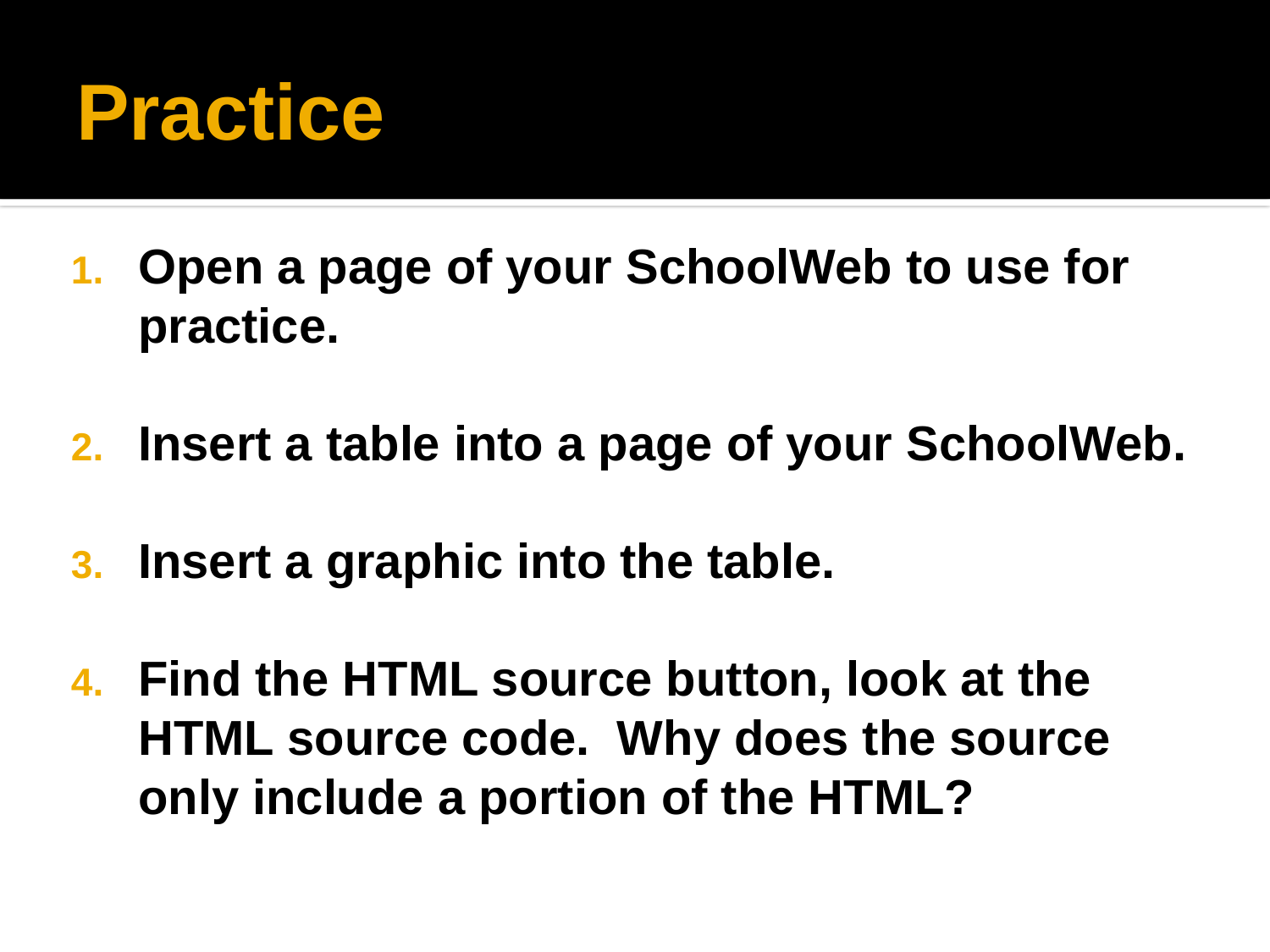

# Practice
Open a page of your SchoolWeb to use for practice.
Insert a table into a page of your SchoolWeb.
Insert a graphic into the table.
Find the HTML source button, look at the HTML source code.  Why does the source only include a portion of the HTML?